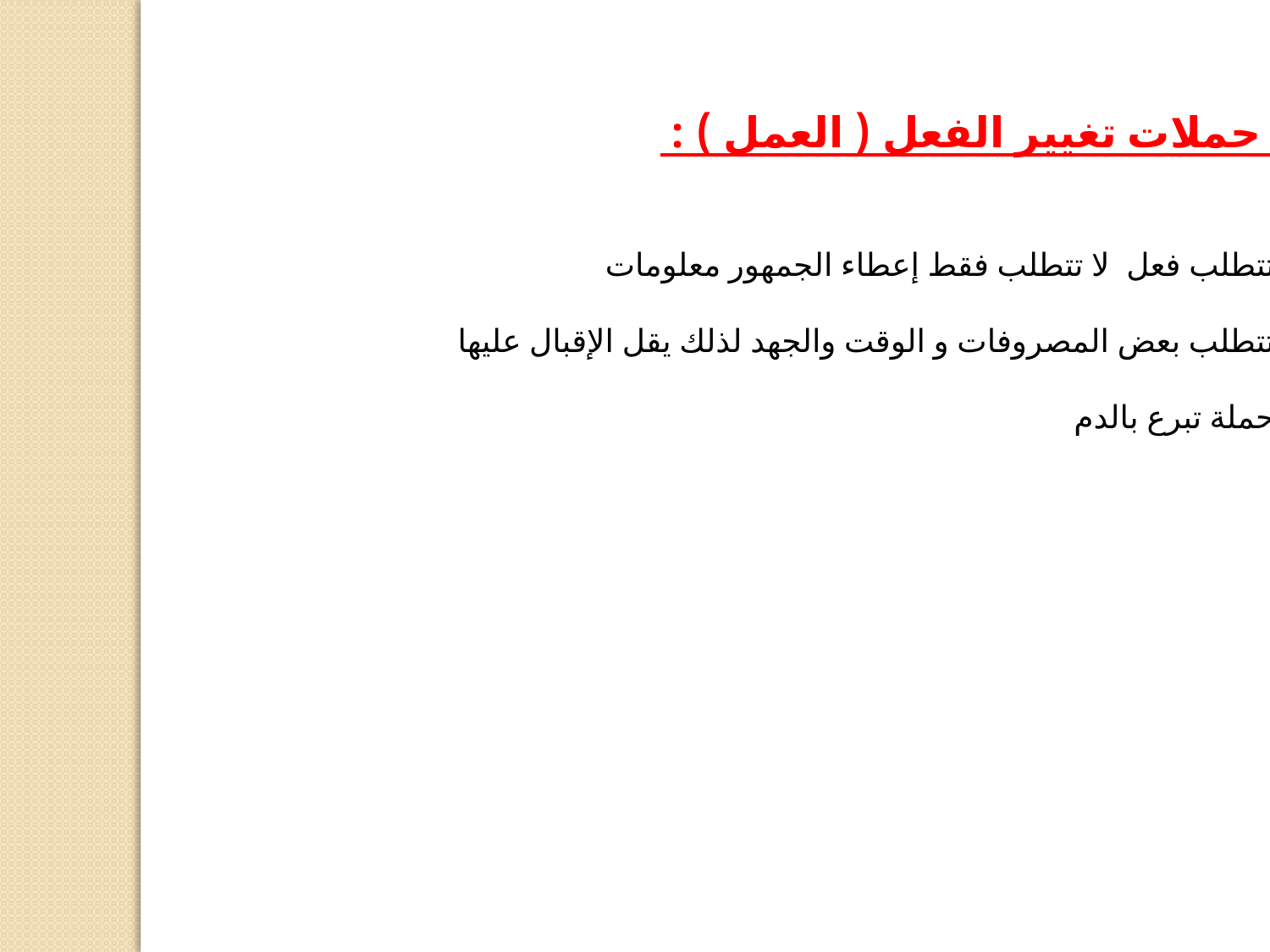

2- حملات تغيير الفعل ( العمل ) :
 تتطلب فعل  لا تتطلب فقط إعطاء الجمهور معلومات

 تتطلب بعض المصروفات و الوقت والجهد لذلك يقل الإقبال عليها

 حملة تبرع بالدم